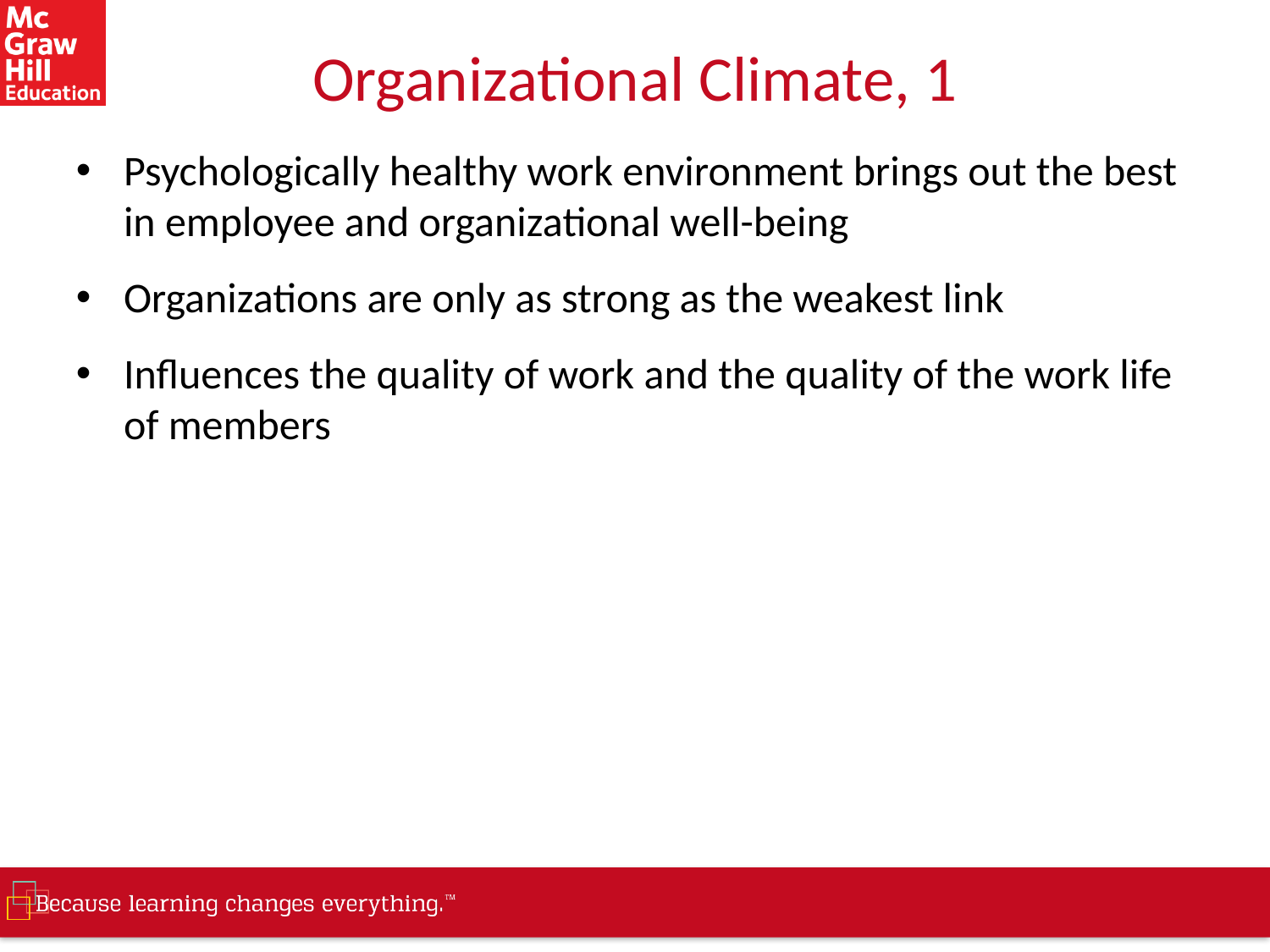

# Organizational Climate, 1
Psychologically healthy work environment brings out the best in employee and organizational well-being
Organizations are only as strong as the weakest link
Influences the quality of work and the quality of the work life of members